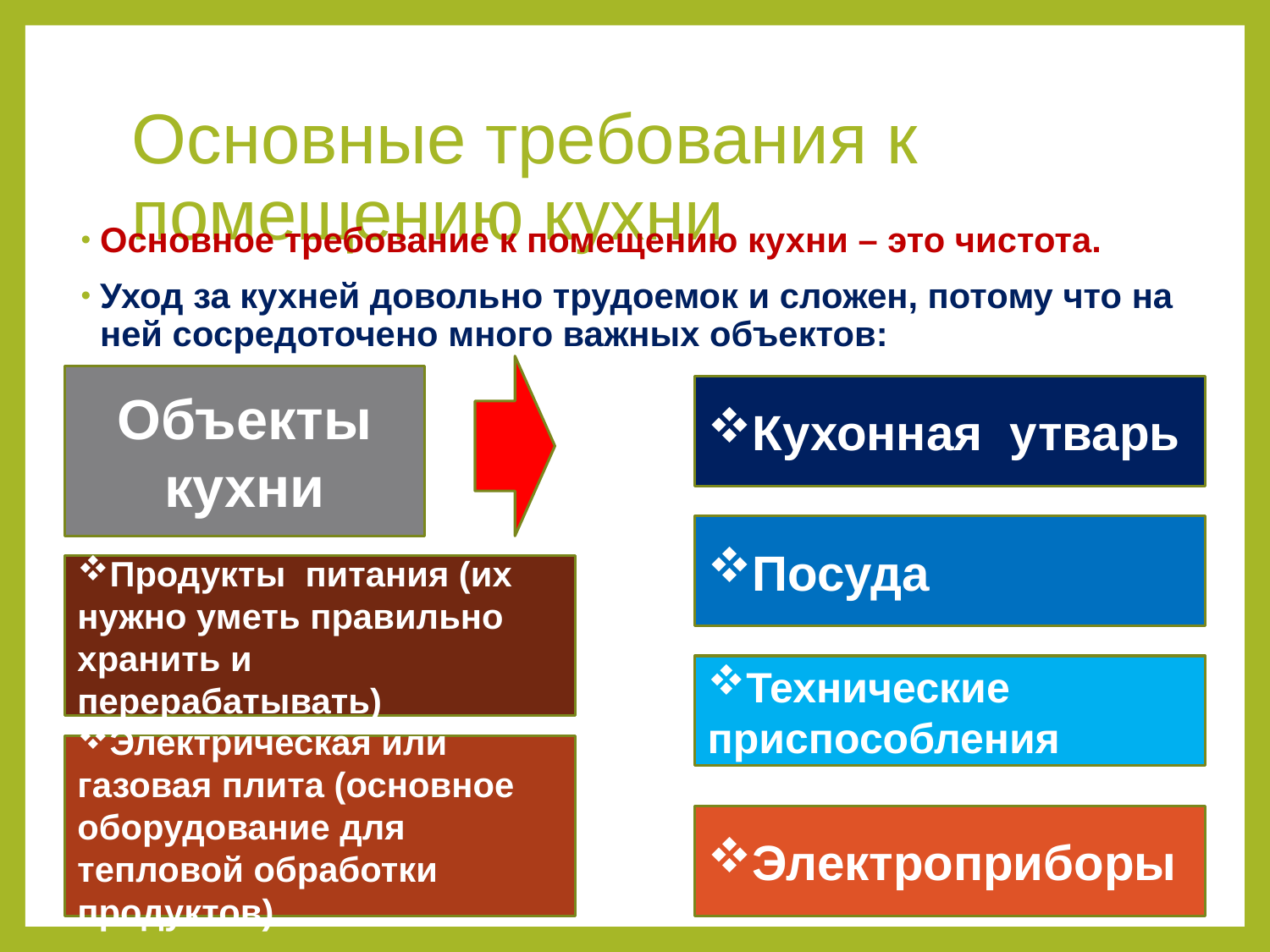

# Основные требования к помещению кухни
Основное требование к помещению кухни – это чистота.
Уход за кухней довольно трудоемок и сложен, потому что на ней сосредоточено много важных объектов:

Объекты кухни
Кухонная  утварь
Посуда
Продукты  питания (их нужно уметь правильно хранить и перерабатывать)
Технические приспособления
Электрическая или газовая плита (основное оборудование для тепловой обработки продуктов)
Электроприборы